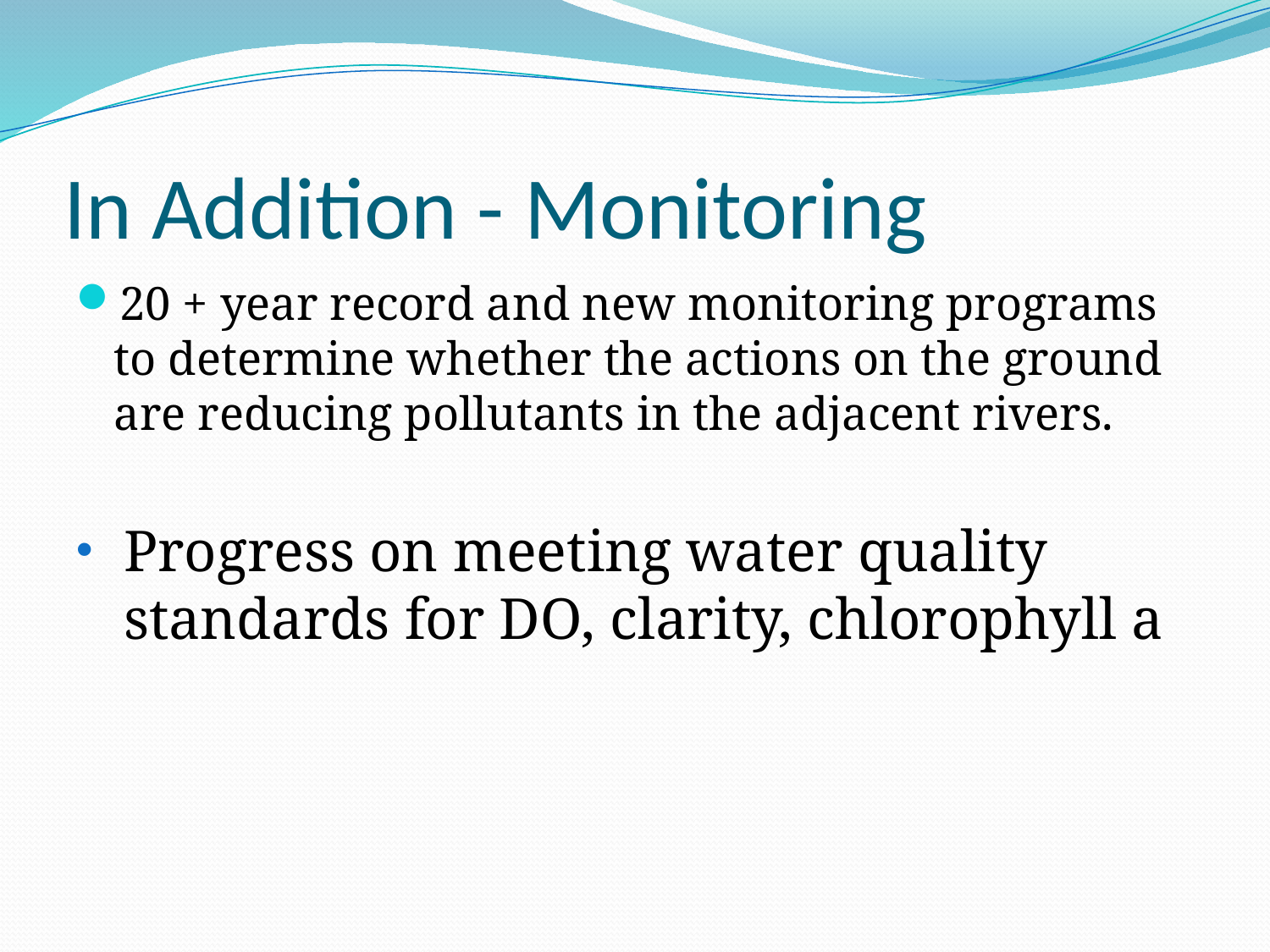

# In Addition - Monitoring
20 + year record and new monitoring programs to determine whether the actions on the ground are reducing pollutants in the adjacent rivers.

Progress on meeting water quality standards for DO, clarity, chlorophyll a